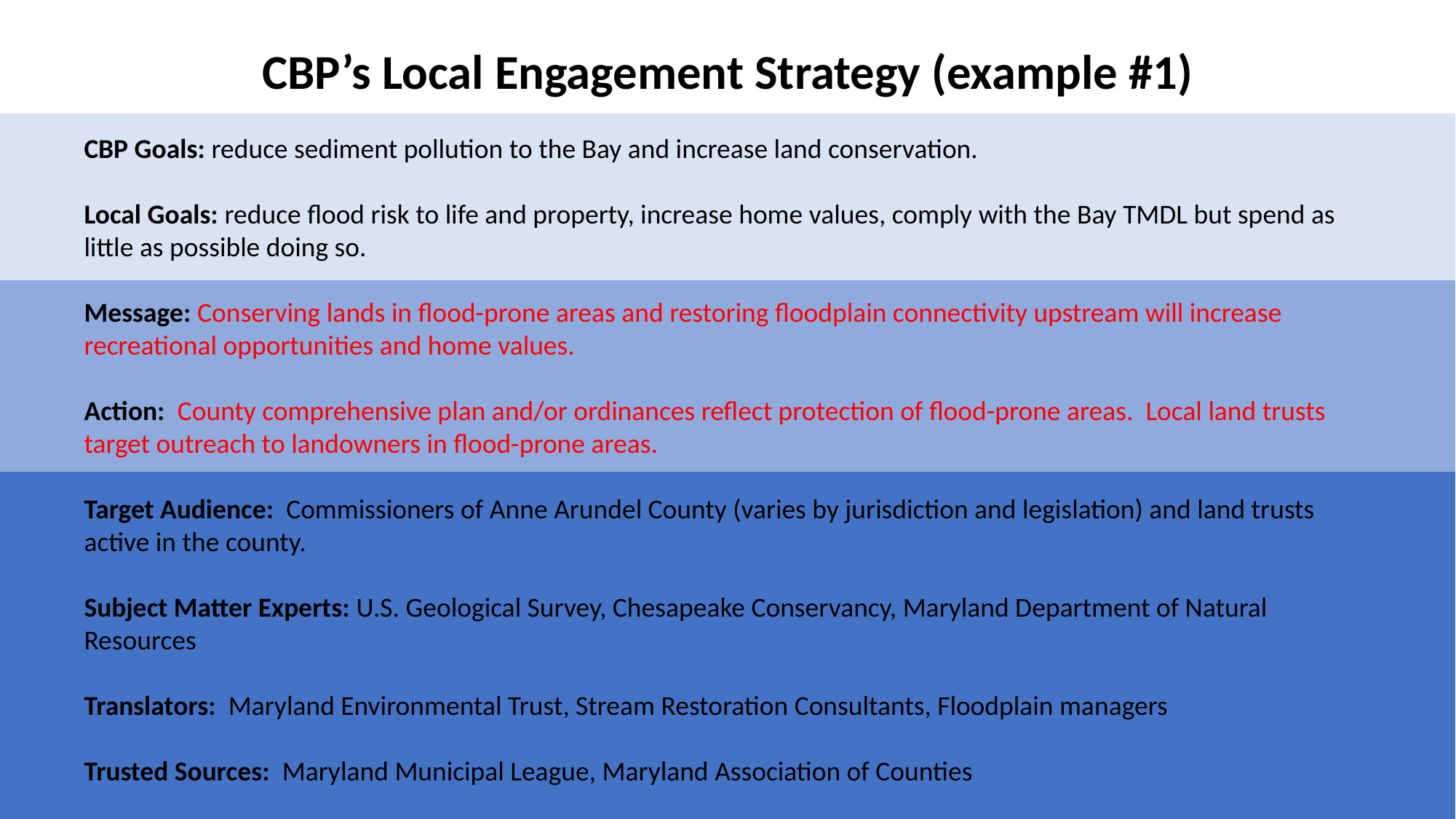

# CBP’s Local Engagement Strategy (example #1)

CBP Goals: reduce sediment pollution to the Bay and increase land conservation.

Local Goals: reduce flood risk to life and property, increase home values, comply with the Bay TMDL but spend as little as possible doing so.

Message: Conserving lands in flood-prone areas and restoring floodplain connectivity upstream will increase recreational opportunities and home values.

Action:  County comprehensive plan and/or ordinances reflect protection of flood-prone areas.  Local land trusts target outreach to landowners in flood-prone areas.

Target Audience:  Commissioners of Anne Arundel County (varies by jurisdiction and legislation) and land trusts active in the county.

Subject Matter Experts: U.S. Geological Survey, Chesapeake Conservancy, Maryland Department of Natural Resources

Translators:  Maryland Environmental Trust, Stream Restoration Consultants, Floodplain managers

Trusted Sources:  Maryland Municipal League, Maryland Association of Counties